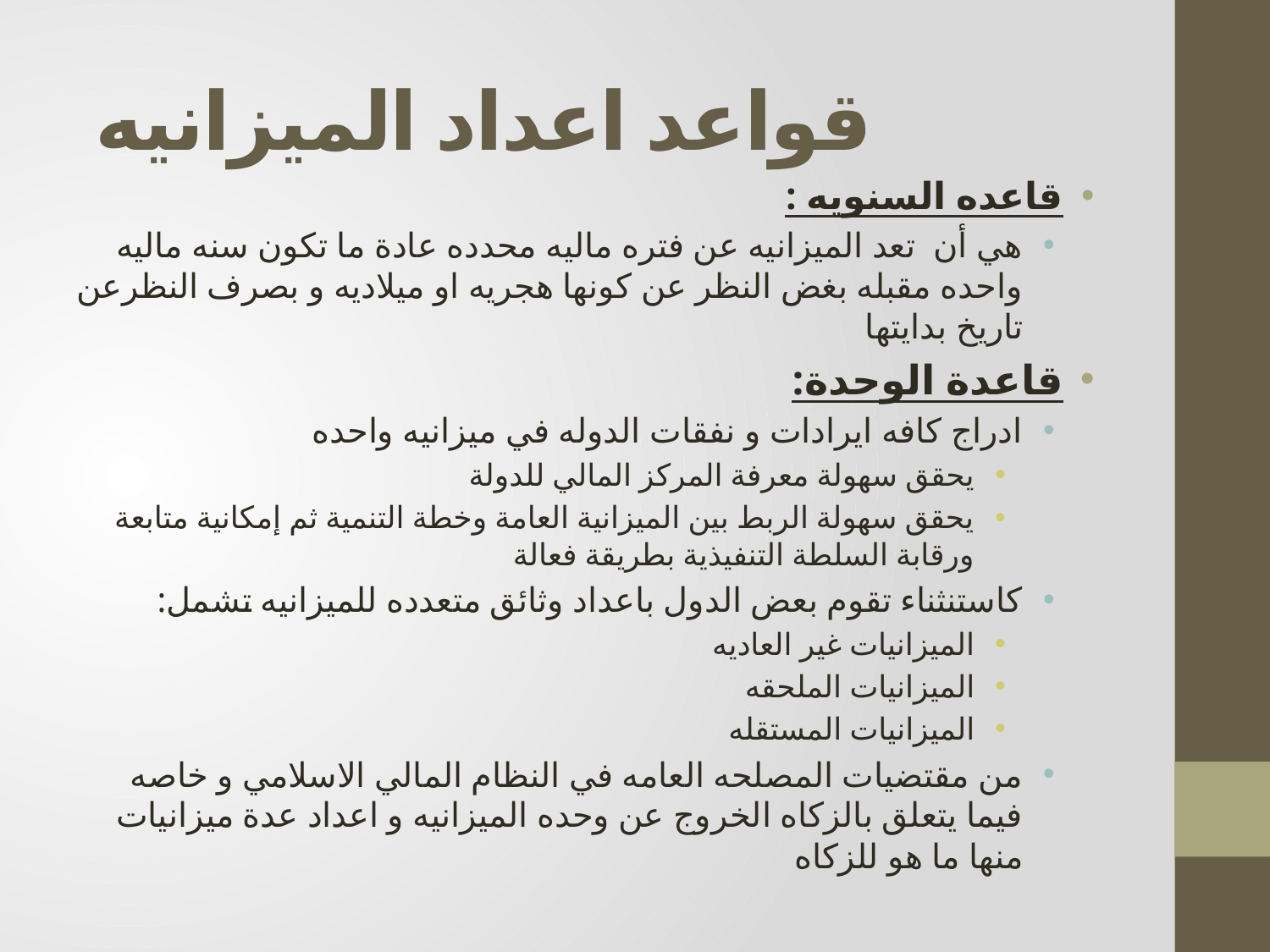

# قواعد اعداد الميزانيه
قاعده السنويه :
هي أن  تعد الميزانيه عن فتره ماليه محدده عادة ما تكون سنه ماليه واحده مقبله بغض النظر عن كونها هجريه او ميلاديه و بصرف النظرعن تاريخ بدايتها
قاعدة الوحدة:
ادراج كافه ايرادات و نفقات الدوله في ميزانيه واحده
يحقق سهولة معرفة المركز المالي للدولة
يحقق سهولة الربط بين الميزانية العامة وخطة التنمية ثم إمكانية متابعة ورقابة السلطة التنفيذية بطريقة فعالة
كاستنثناء تقوم بعض الدول باعداد وثائق متعدده للميزانيه تشمل:
الميزانيات غير العاديه
الميزانيات الملحقه
الميزانيات المستقله
من مقتضيات المصلحه العامه في النظام المالي الاسلامي و خاصه فيما يتعلق بالزكاه الخروج عن وحده الميزانيه و اعداد عدة ميزانيات منها ما هو للزكاه